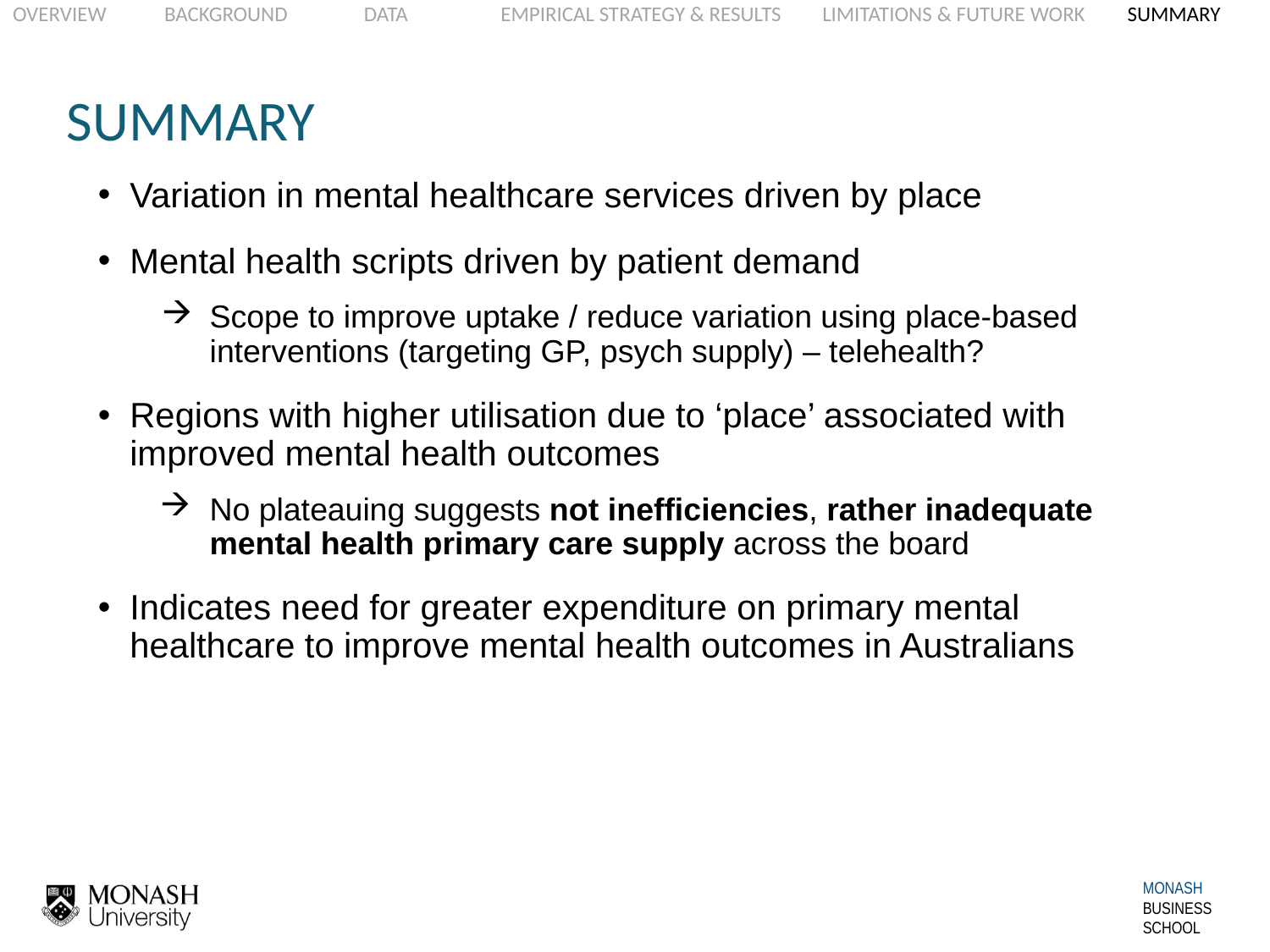

| Overview | Background | Data | Empirical strategy & Results | Limitations & Future work | Summary |
| --- | --- | --- | --- | --- | --- |
Summary
Variation in mental healthcare services driven by place
Mental health scripts driven by patient demand
Scope to improve uptake / reduce variation using place-based interventions (targeting GP, psych supply) – telehealth?
Regions with higher utilisation due to ‘place’ associated with improved mental health outcomes
No plateauing suggests not inefficiencies, rather inadequate mental health primary care supply across the board
Indicates need for greater expenditure on primary mental healthcare to improve mental health outcomes in Australians